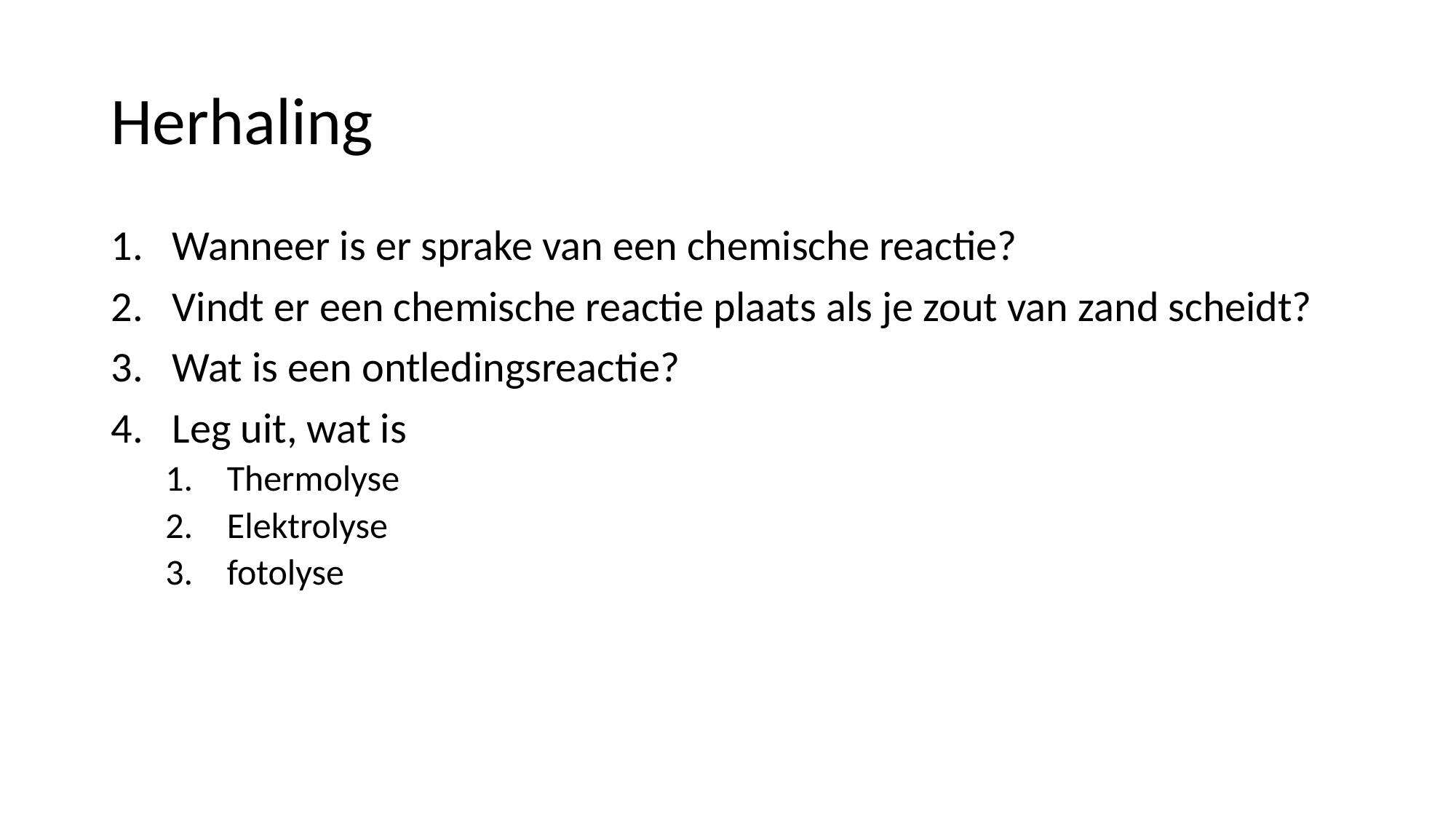

# Herhaling
Wanneer is er sprake van een chemische reactie?
Vindt er een chemische reactie plaats als je zout van zand scheidt?
Wat is een ontledingsreactie?
Leg uit, wat is
Thermolyse
Elektrolyse
fotolyse